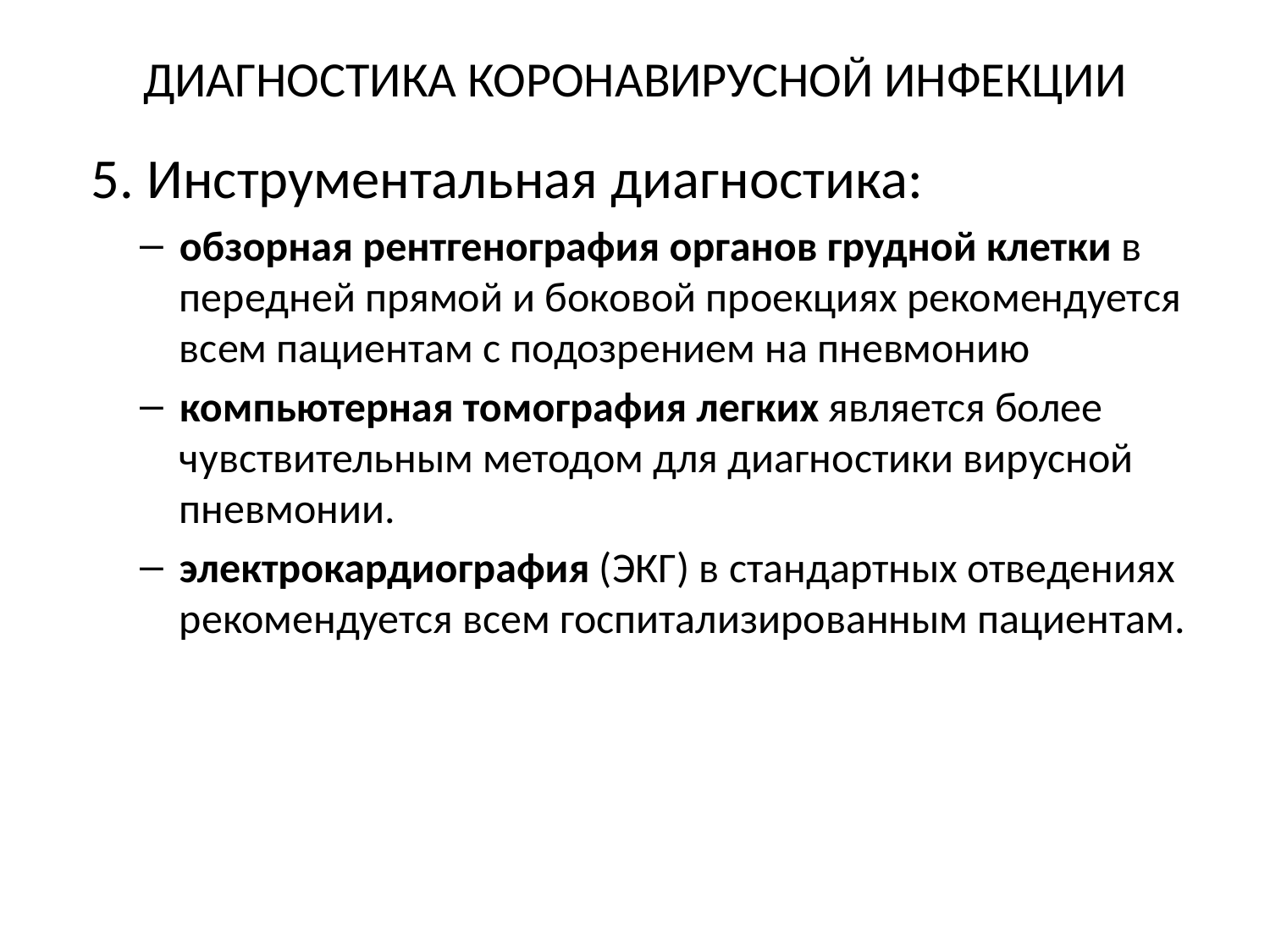

# ДИАГНОСТИКА КОРОНАВИРУСНОЙ ИНФЕКЦИИ
5. Инструментальная диагностика:
обзорная рентгенография органов грудной клетки в передней прямой и боковой проекциях рекомендуется всем пациентам с подозрением на пневмонию
компьютерная томография легких является более чувствительным методом для диагностики вирусной пневмонии.
электрокардиография (ЭКГ) в стандартных отведениях рекомендуется всем госпитализированным пациентам.